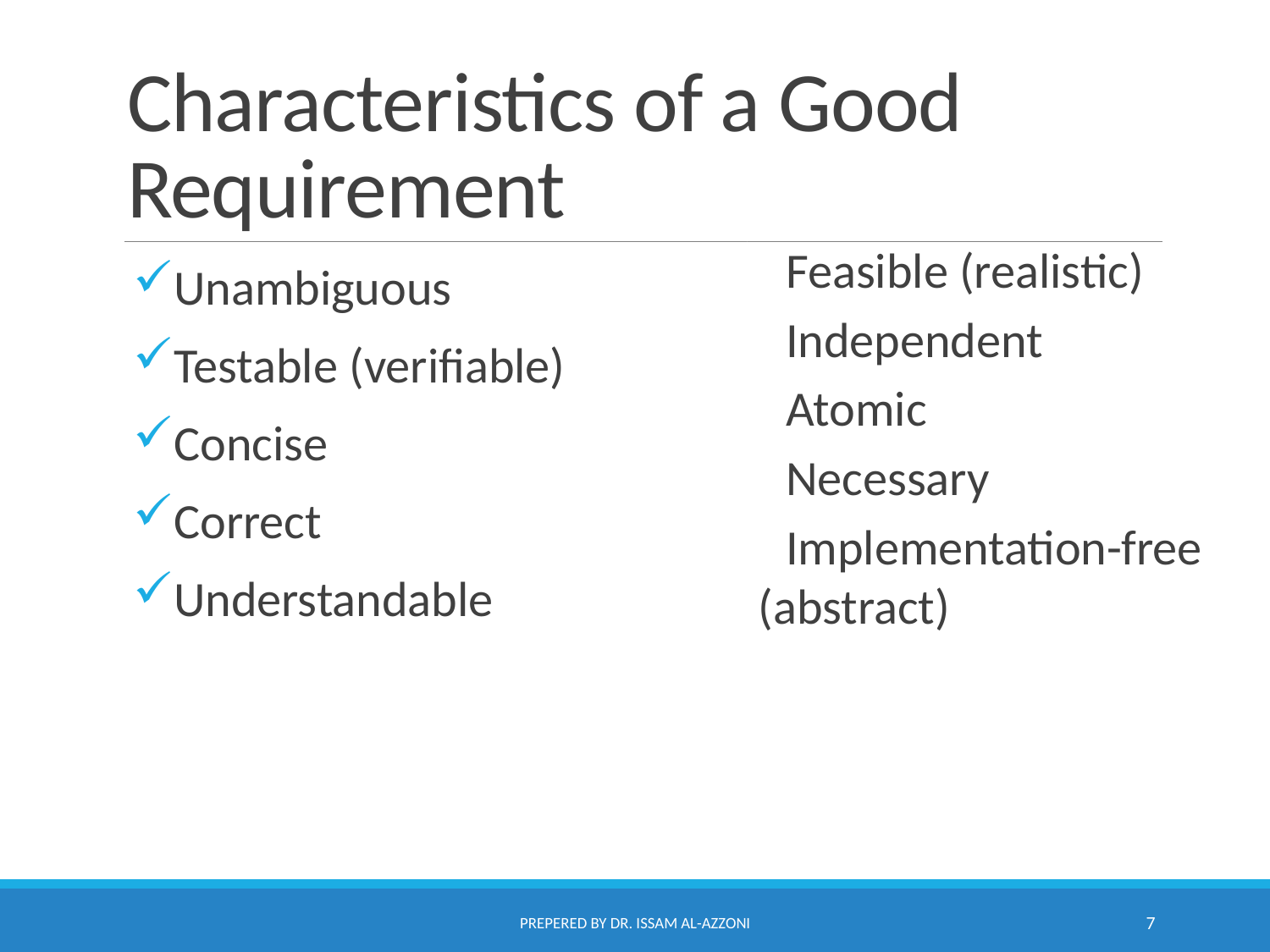

# Characteristics of a Good Requirement
Feasible (realistic)
Independent
Atomic
Necessary
Implementation-free (abstract)

Unambiguous
Testable (verifiable)
Concise
Correct
Understandable

Prepered by Dr. Issam Al-Azzoni
7